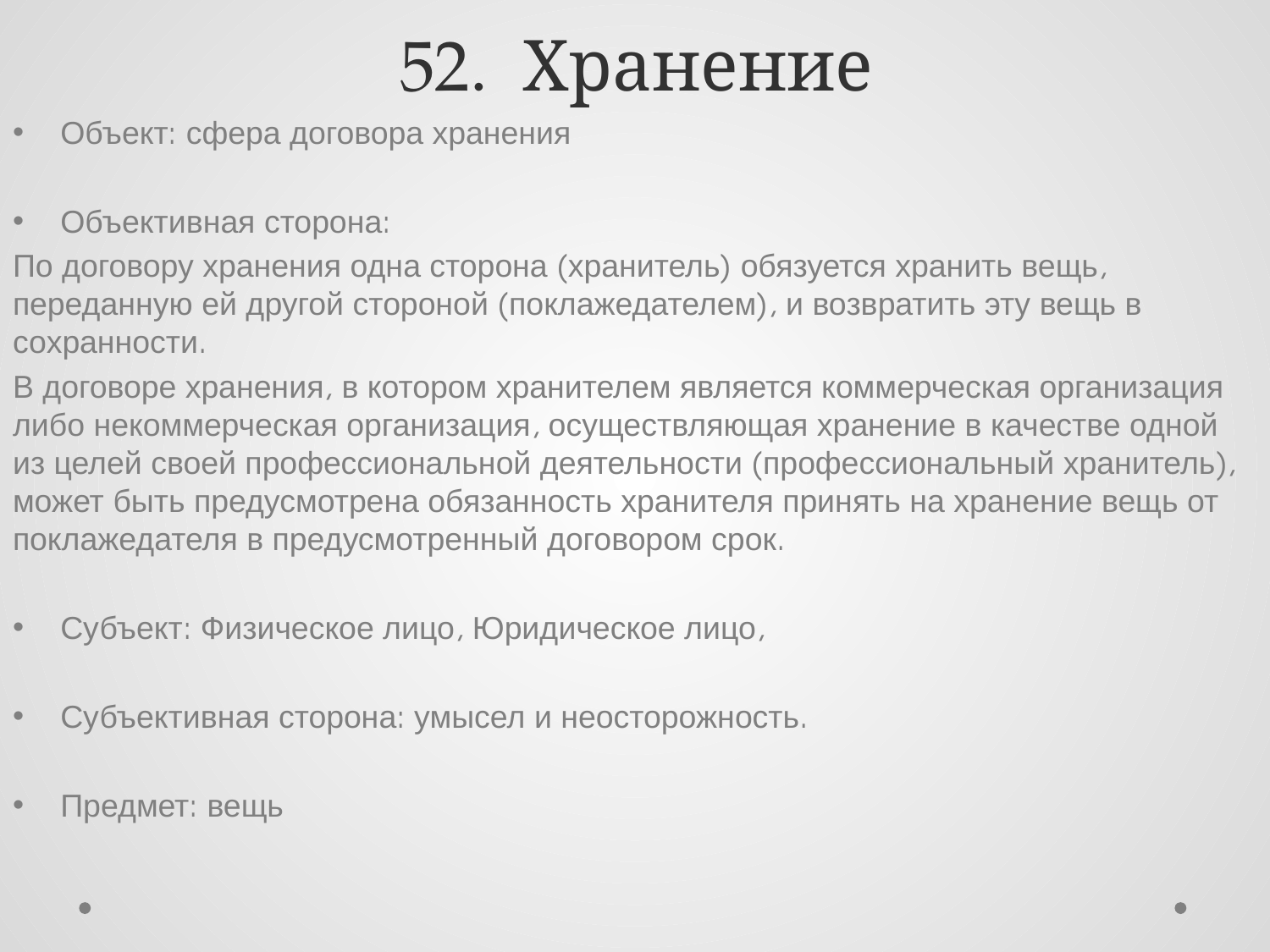

# 52.  Хранение
Объект: сфера договора хранения

Объективная сторона:
По договору хранения одна сторона (хранитель) обязуется хранить вещь, переданную ей другой стороной (поклажедателем), и возвратить эту вещь в сохранности.
В договоре хранения, в котором хранителем является коммерческая организация либо некоммерческая организация, осуществляющая хранение в качестве одной из целей своей профессиональной деятельности (профессиональный хранитель), может быть предусмотрена обязанность хранителя принять на хранение вещь от поклажедателя в предусмотренный договором срок.

Субъект: Физическое лицо, Юридическое лицо,

Субъективная сторона: умысел и неосторожность.

Предмет: вещь